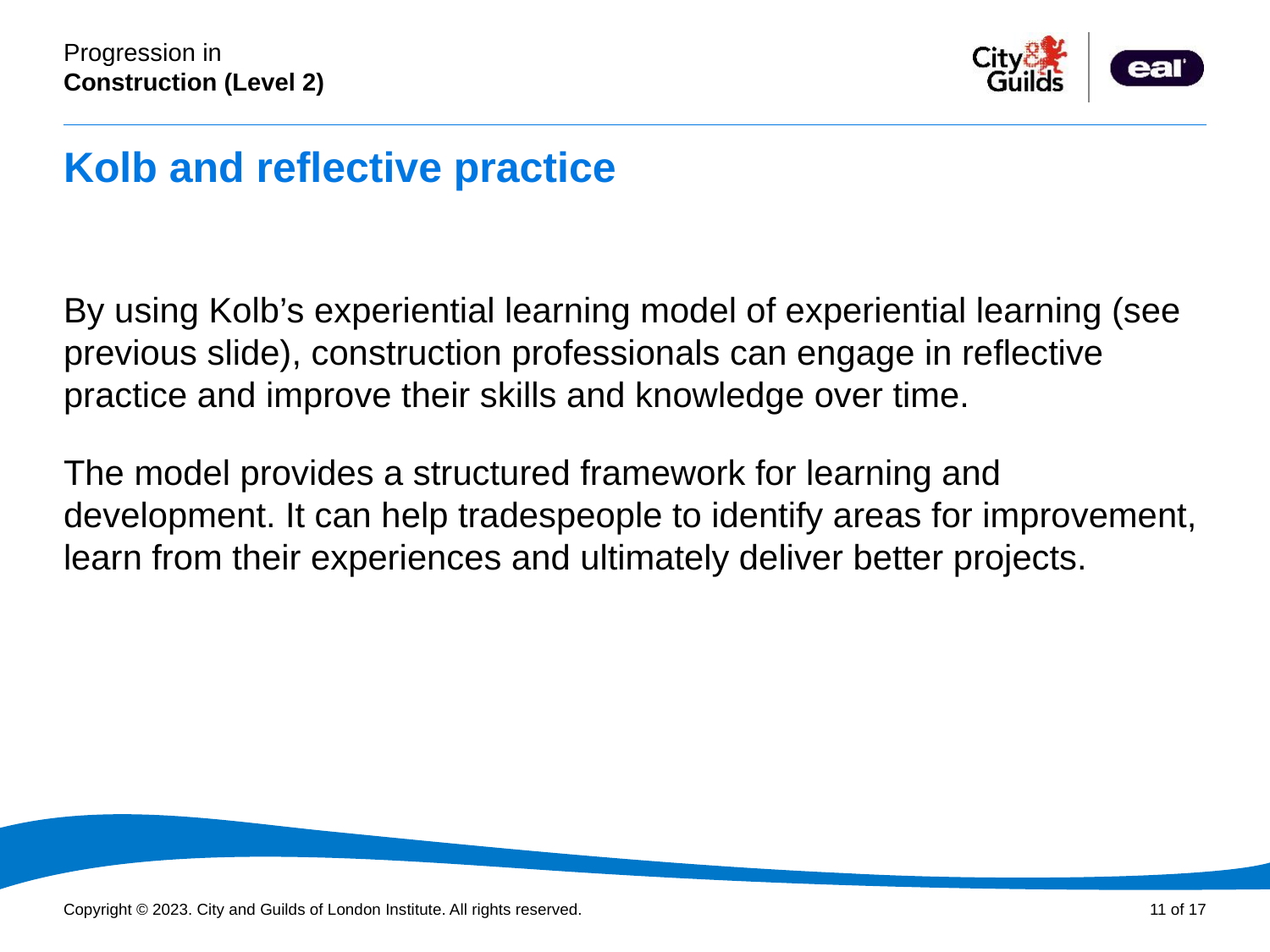

# Kolb and reflective practice

By using Kolb’s experiential learning model of experiential learning (see previous slide), construction professionals can engage in reflective practice and improve their skills and knowledge over time.
The model provides a structured framework for learning and development. It can help tradespeople to identify areas for improvement, learn from their experiences and ultimately deliver better projects.